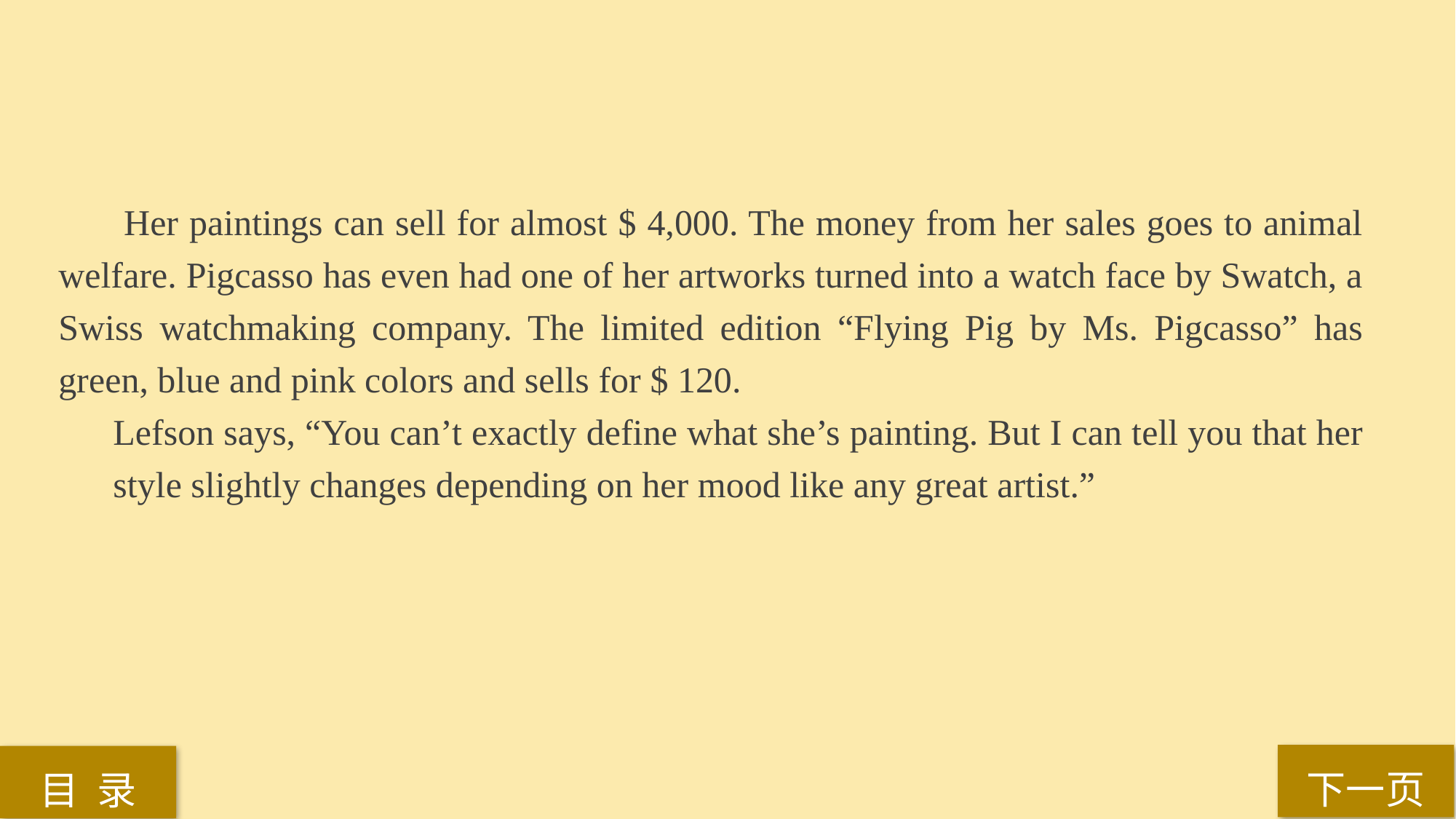

Her paintings can sell for almost $ 4,000. The money from her sales goes to animal welfare. Pigcasso has even had one of her artworks turned into a watch face by Swatch, a
Swiss watchmaking company. The limited edition “Flying Pig by Ms. Pigcasso” has green, blue and pink colors and sells for $ 120.
Lefson says, “You can’t exactly define what she’s painting. But I can tell you that her
style slightly changes depending on her mood like any great artist.”